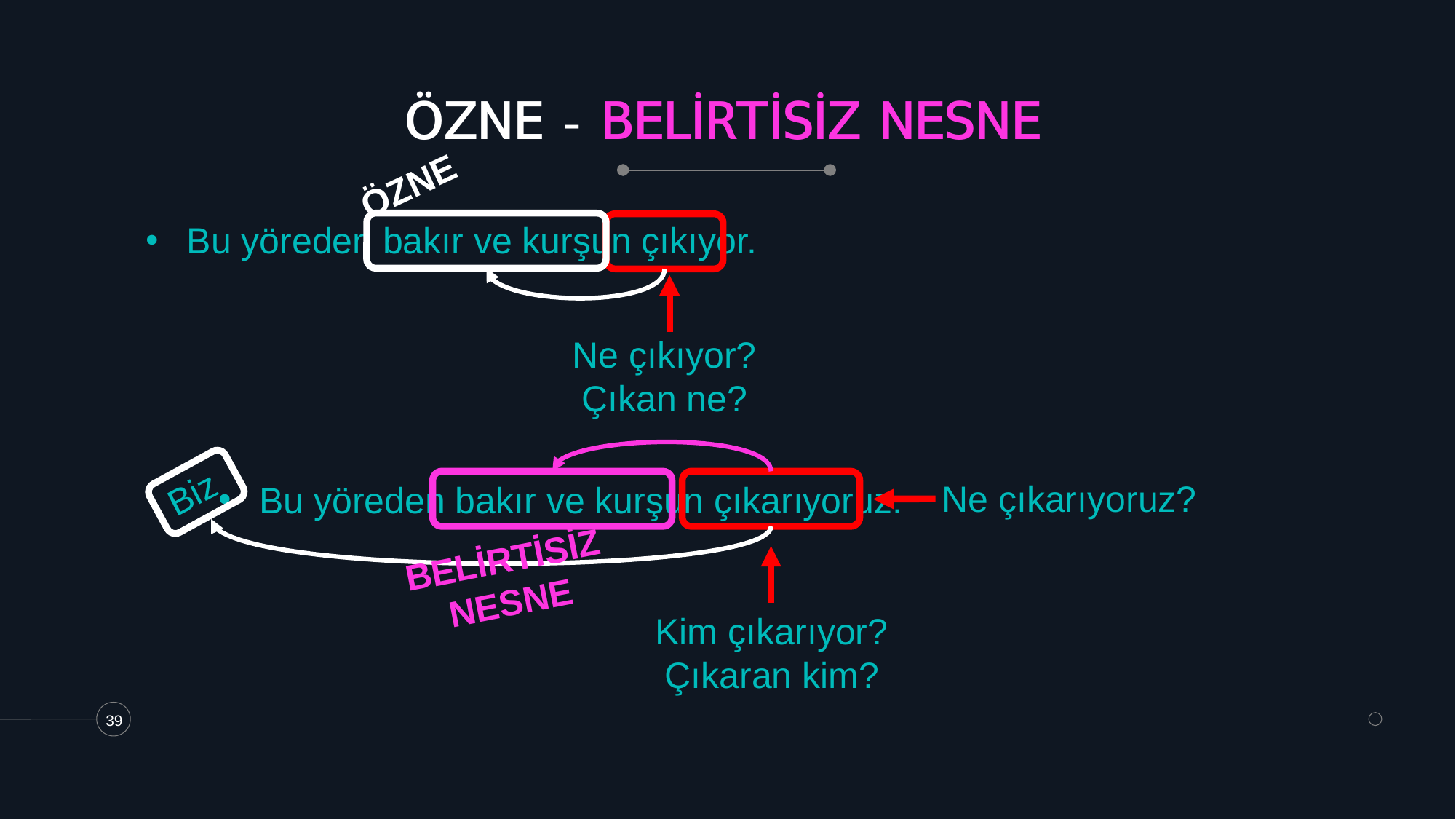

# ÖZNE - BELİRTİSİZ NESNE
ÖZNE
Bu yöreden bakır ve kurşun çıkıyor.

Ne çıkıyor?
Çıkan ne?

Biz
Ne çıkarıyoruz?

Bu yöreden bakır ve kurşun çıkarıyoruz.
BELİRTİSİZ
NESNE
Kim çıkarıyor?
Çıkaran kim?
39